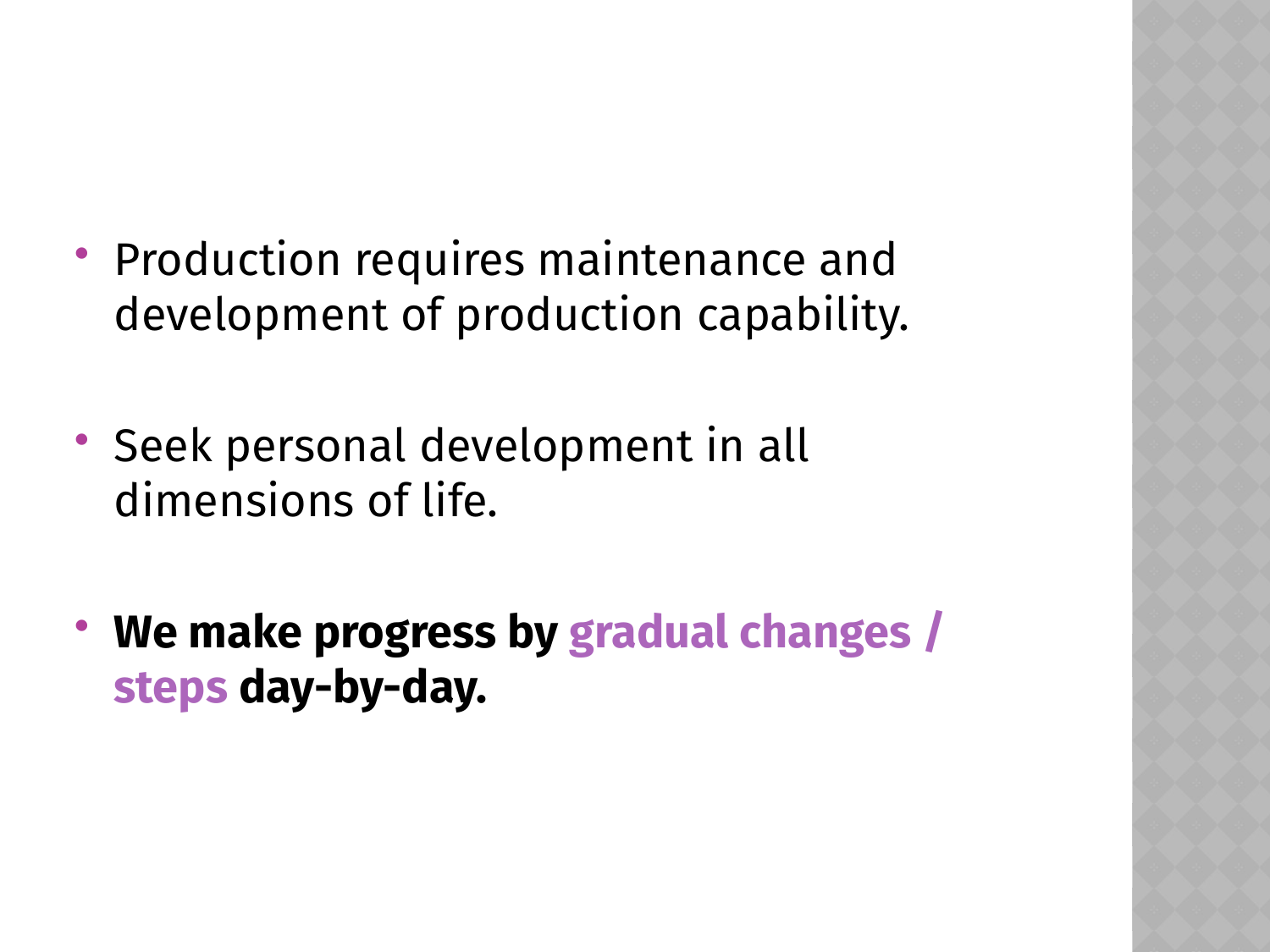

#
Production requires maintenance and development of production capability.

Seek personal development in all dimensions of life.

We make progress by gradual changes / steps day-by-day.